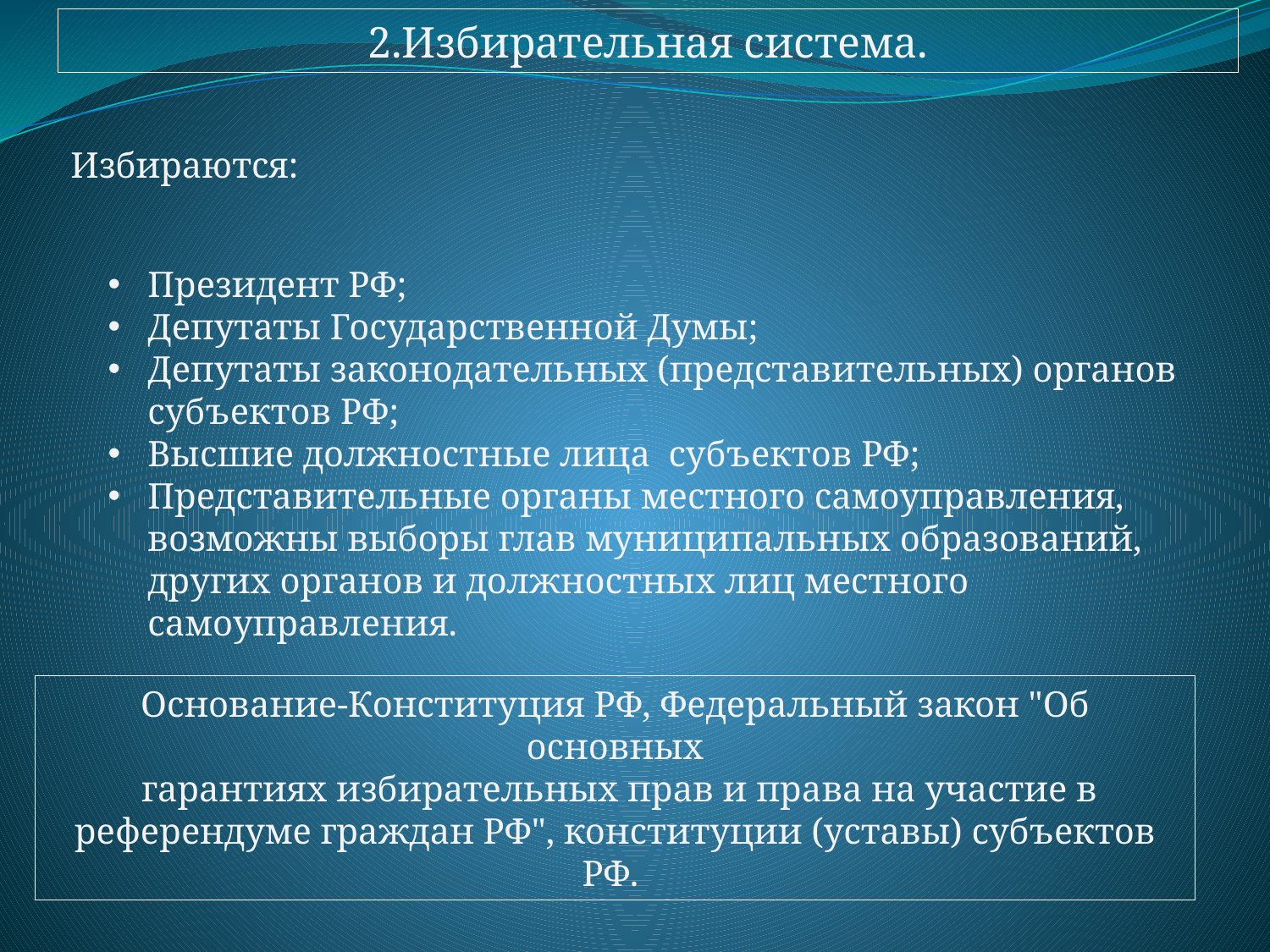

2.Избирательная система.
Избираются:

Президент РФ;
Депутаты Государственной Думы;
Депутаты законодательных (представительных) органов субъектов РФ;
Высшие должностные лица  субъектов РФ;
Представительные органы местного самоуправления, возможны выборы глав муниципальных образований, других органов и должностных лиц местного самоуправления.

Основание-Конституция РФ, Федеральный закон "Об основных
 гарантиях избирательных прав и права на участие в референдуме граждан РФ", конституции (уставы) субъектов РФ.